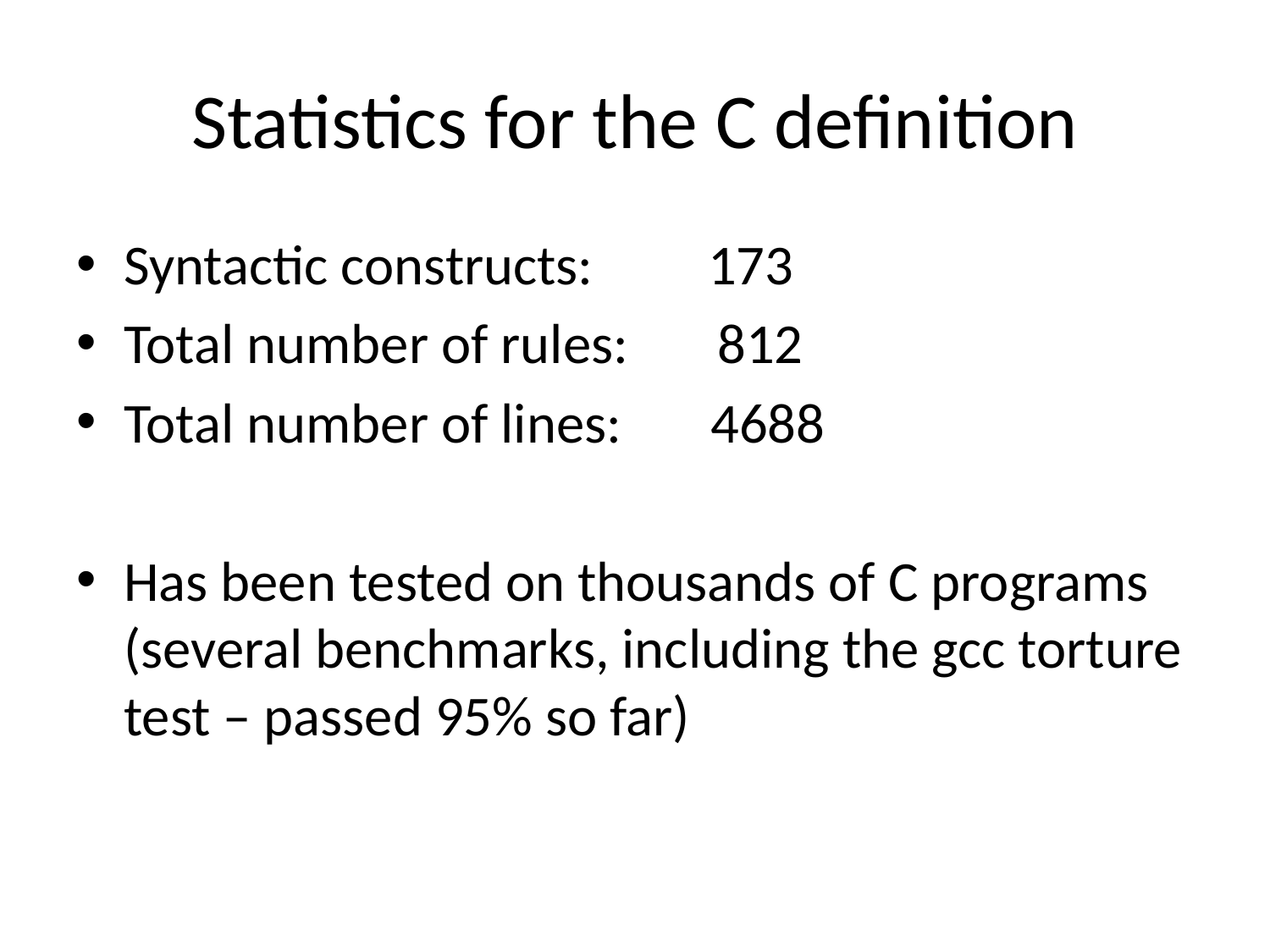

# Statistics for the C definition
Syntactic constructs:         173
Total number of rules:       812
Total number of lines:       4688

Has been tested on thousands of C programs (several benchmarks, including the gcc torture test – passed 95% so far)